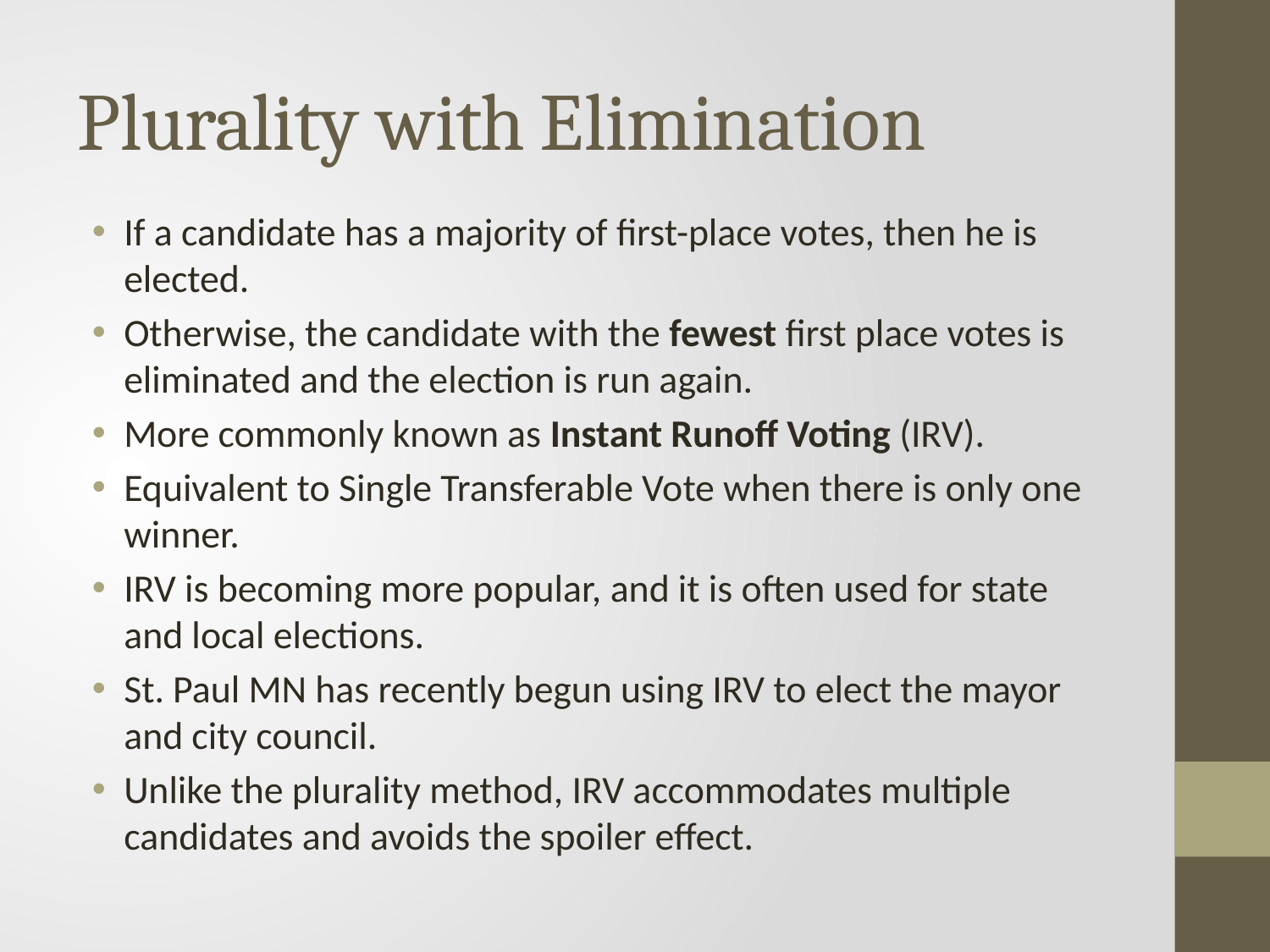

# Plurality with Elimination
If a candidate has a majority of first-place votes, then he is elected.
Otherwise, the candidate with the fewest first place votes is eliminated and the election is run again.
More commonly known as Instant Runoff Voting (IRV).
Equivalent to Single Transferable Vote when there is only one winner.
IRV is becoming more popular, and it is often used for state and local elections.
St. Paul MN has recently begun using IRV to elect the mayor and city council.
Unlike the plurality method, IRV accommodates multiple candidates and avoids the spoiler effect.